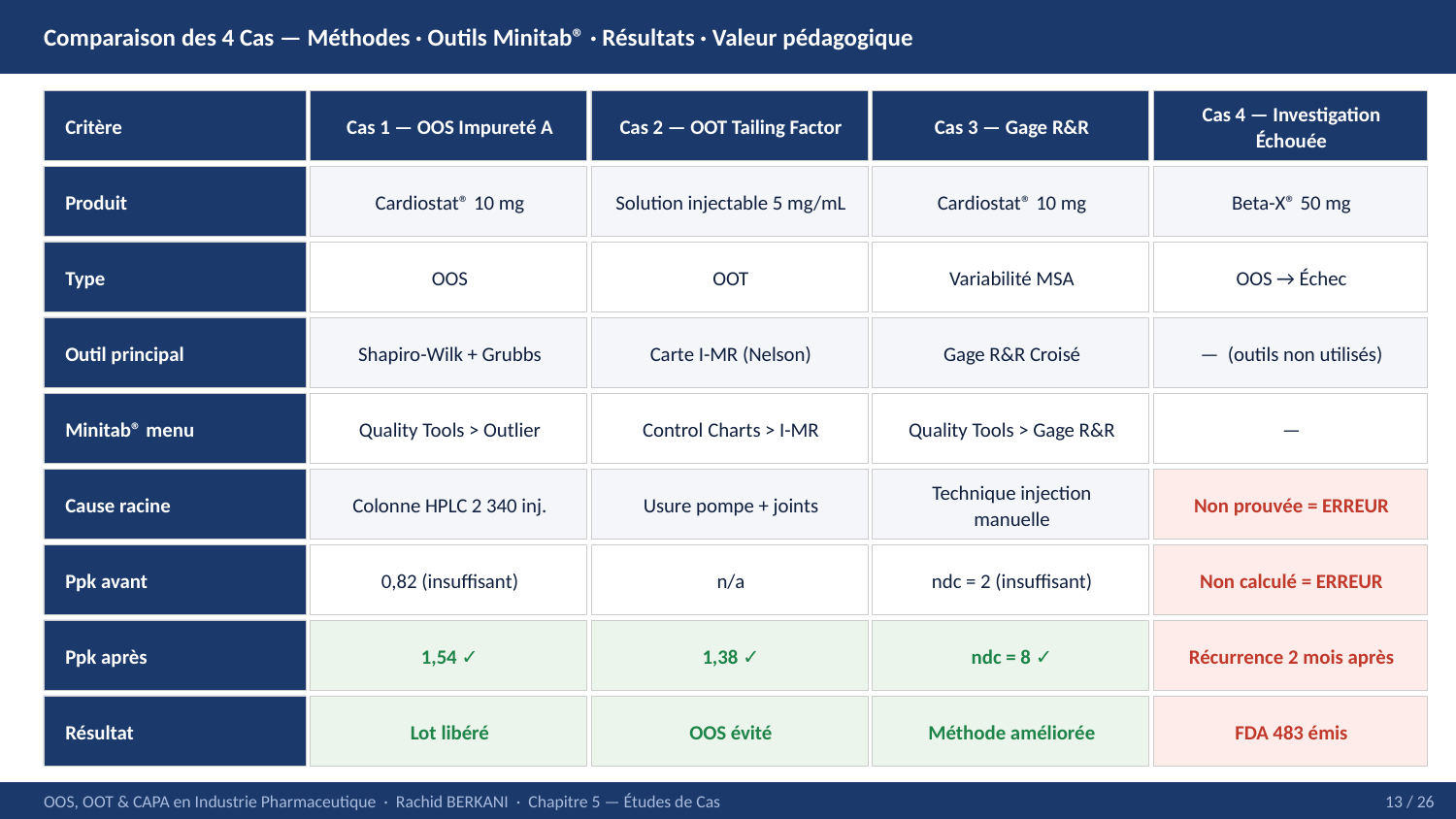

Comparaison des 4 Cas — Méthodes · Outils Minitab® · Résultats · Valeur pédagogique

Critère

Cas 1 — OOS Impureté A

Cas 2 — OOT Tailing Factor

Cas 3 — Gage R&R

Cas 4 — Investigation Échouée

Produit

Cardiostat® 10 mg

Solution injectable 5 mg/mL

Cardiostat® 10 mg

Beta-X® 50 mg

Type

OOS

OOT

Variabilité MSA

OOS → Échec

Outil principal

Shapiro-Wilk + Grubbs

Carte I-MR (Nelson)

Gage R&R Croisé

—  (outils non utilisés)

Minitab® menu

Quality Tools > Outlier

Control Charts > I-MR

Quality Tools > Gage R&R

—

Cause racine

Colonne HPLC 2 340 inj.

Usure pompe + joints

Technique injection manuelle

Non prouvée = ERREUR

Ppk avant

0,82 (insuffisant)

n/a

ndc = 2 (insuffisant)

Non calculé = ERREUR

Ppk après

1,54 ✓

1,38 ✓

ndc = 8 ✓

Récurrence 2 mois après

Résultat

Lot libéré

OOS évité

Méthode améliorée

FDA 483 émis

OOS, OOT & CAPA en Industrie Pharmaceutique  ·  Rachid BERKANI  ·  Chapitre 5 — Études de Cas
13 / 26